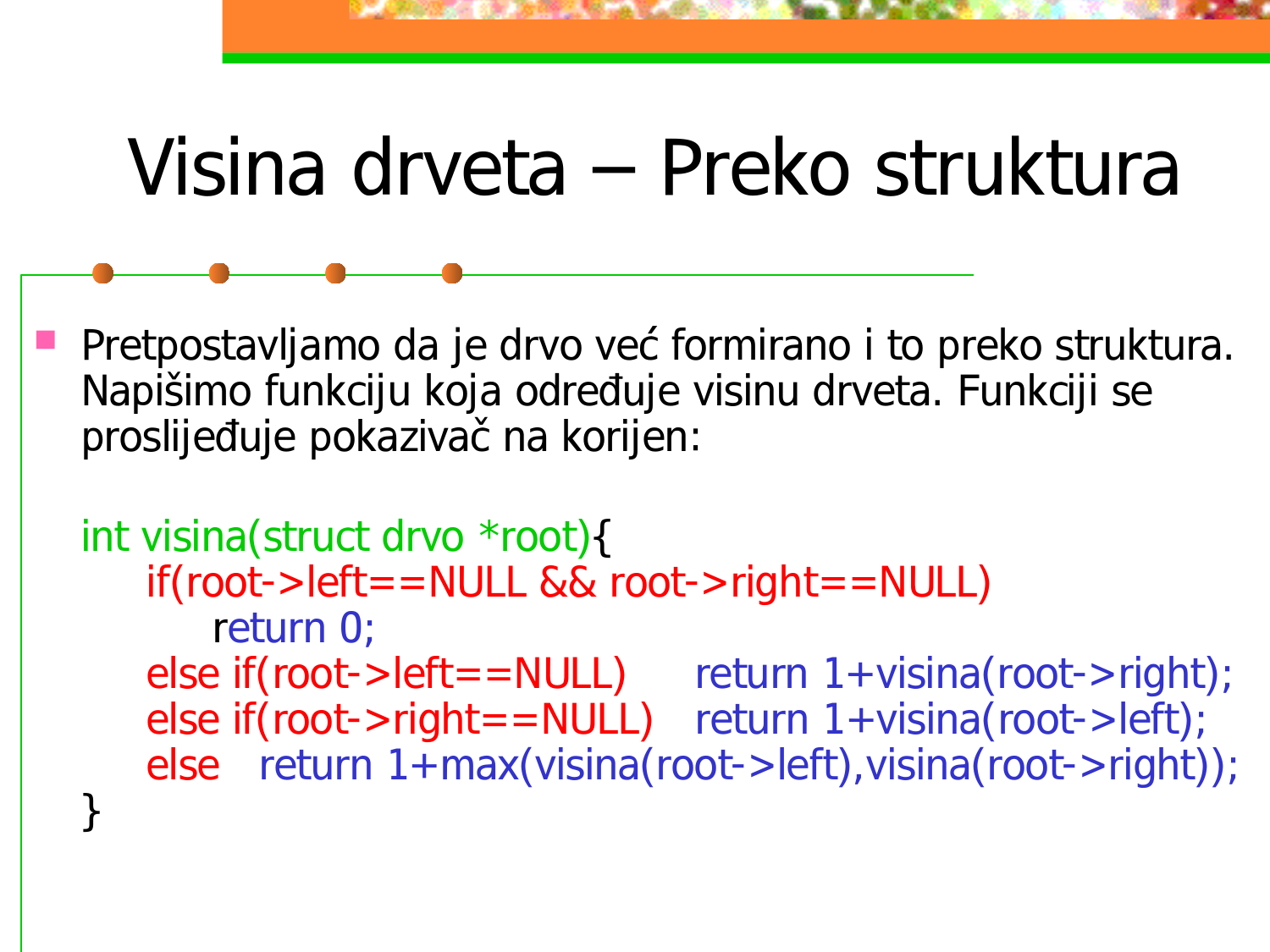

# Visina drveta – Preko struktura
Pretpostavljamo da je drvo već formirano i to preko struktura. Napišimo funkciju koja određuje visinu drveta. Funkciji se proslijeđuje pokazivač na korijen:
int visina(struct drvo *root){
     if(root->left==NULL && root->right==NULL)
          return 0;
     else if(root->left==NULL)     return 1+visina(root->right);
     else if(root->right==NULL)   return 1+visina(root->left);
     else   return 1+max(visina(root->left),visina(root->right));
}